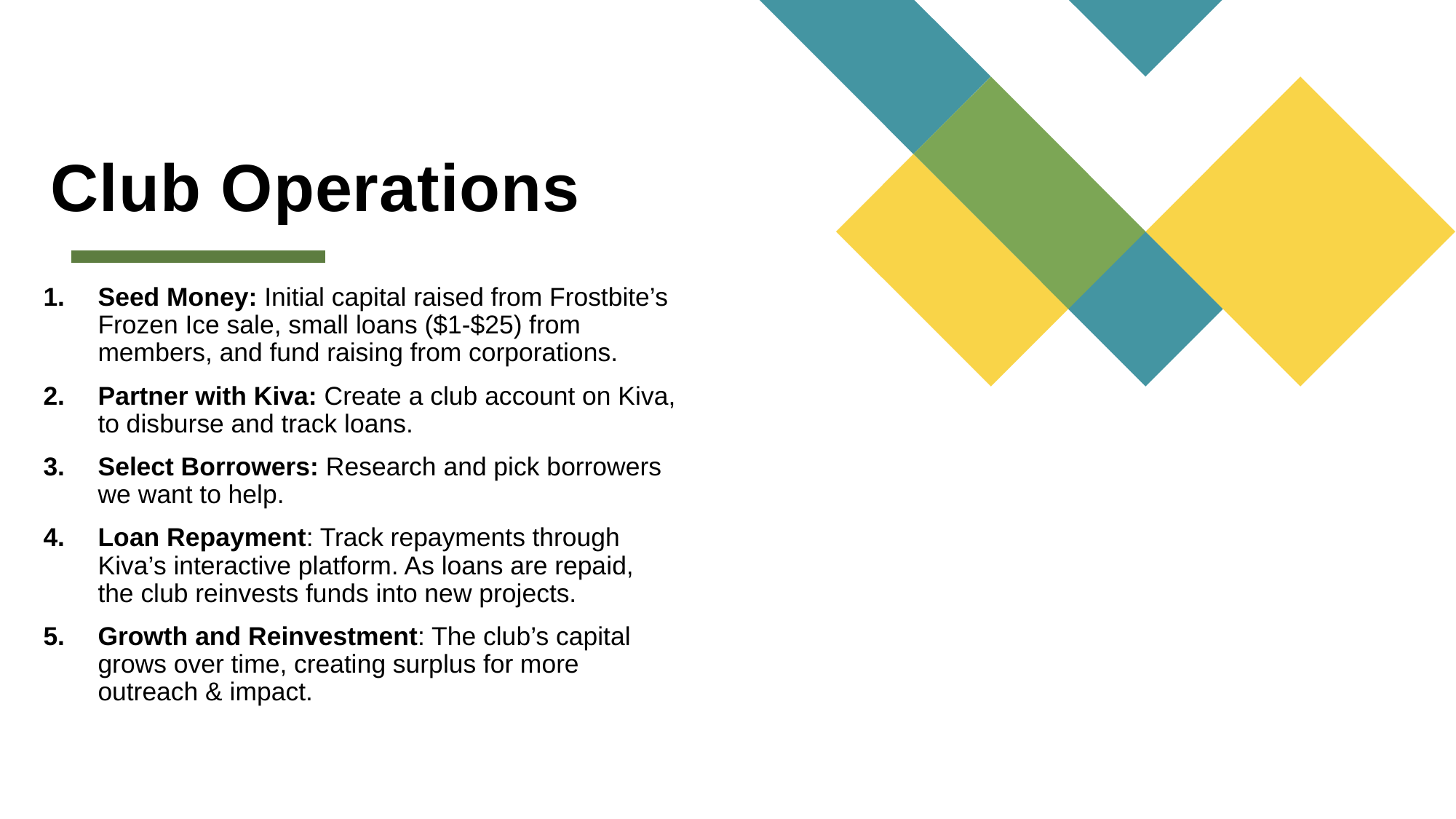

Club Operations
Seed Money: Initial capital raised from Frostbite’s Frozen Ice sale, small loans ($1-$25) from members, and fund raising from corporations.
Partner with Kiva: Create a club account on Kiva, to disburse and track loans.
Select Borrowers: Research and pick borrowers we want to help.
Loan Repayment: Track repayments through Kiva’s interactive platform. As loans are repaid, the club reinvests funds into new projects.
Growth and Reinvestment: The club’s capital grows over time, creating surplus for more outreach & impact.